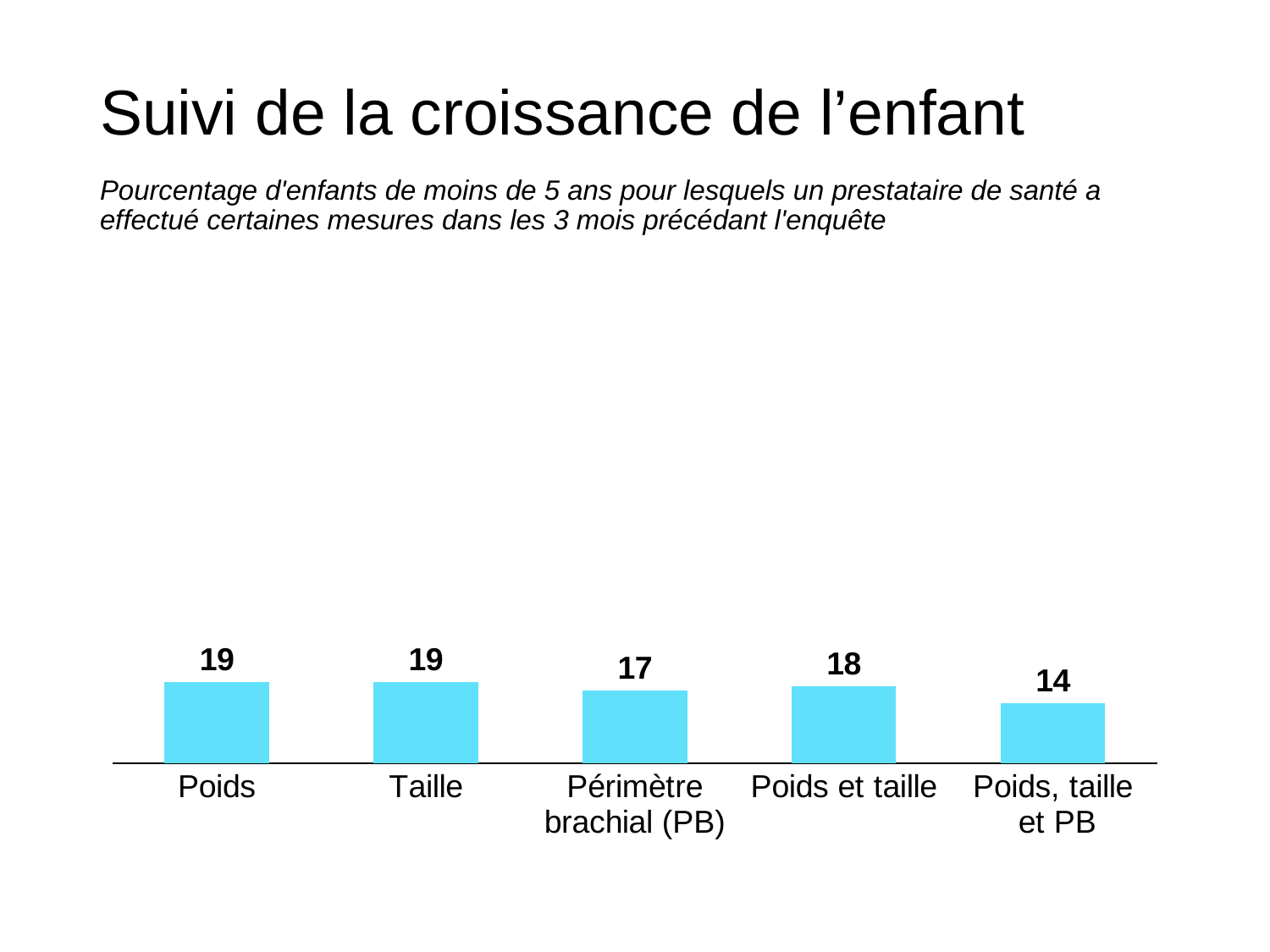

# Suivi de la croissance de l’enfant
Pourcentage d'enfants de moins de 5 ans pour lesquels un prestataire de santé a effectué certaines mesures dans les 3 mois précédant l'enquête

### Chart

| Category | Poids |
|---|---|
| Poids | 19.0 |
| Taille | 19.0 |
| Périmètre brachial (PB) | 17.0 |
| Poids et taille | 18.0 |
| Poids, taille
 et PB | 14.0 |